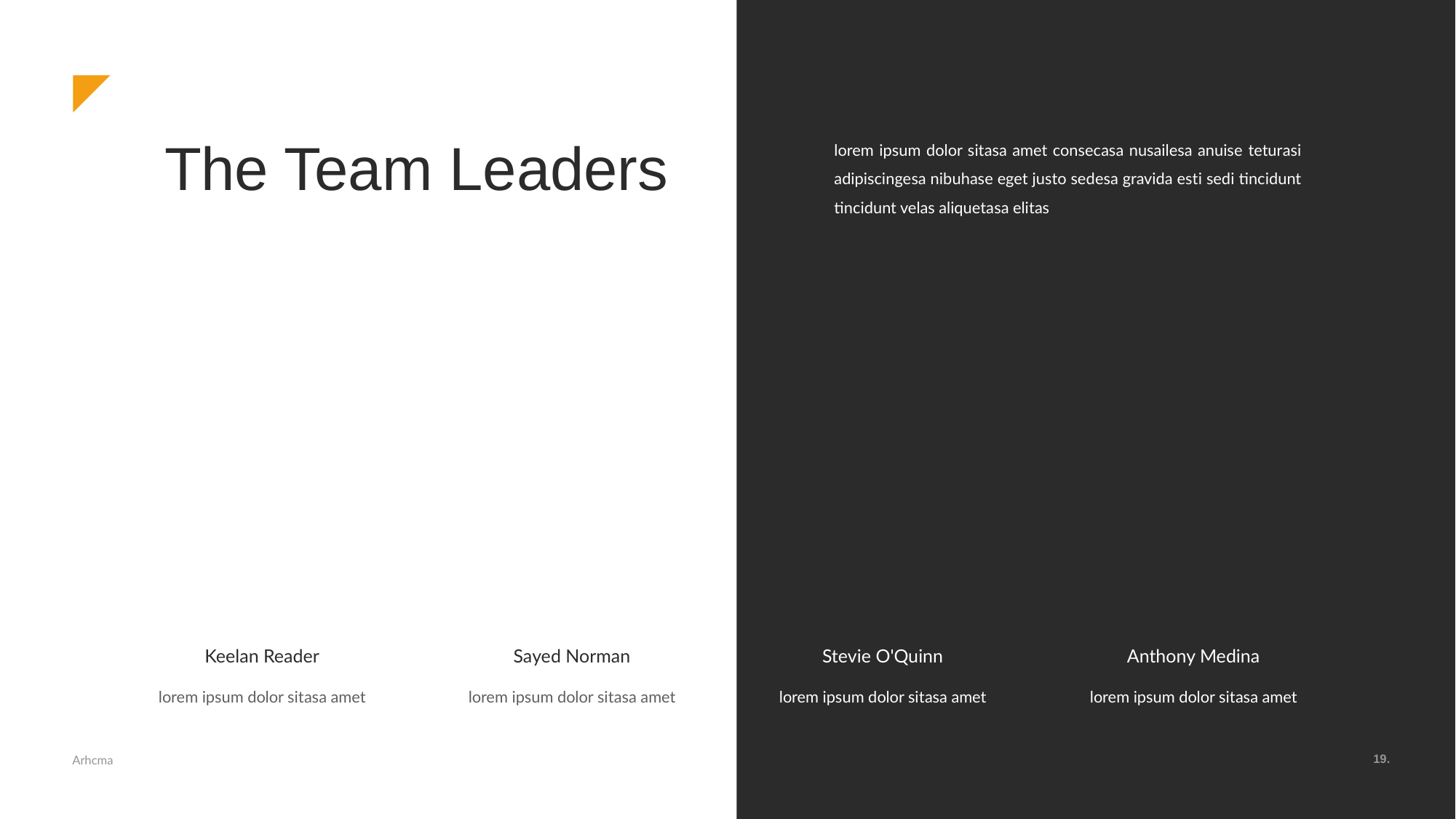

lorem ipsum dolor sitasa amet consecasa nusailesa anuise teturasi adipiscingesa nibuhase eget justo sedesa gravida esti sedi tincidunt tincidunt velas aliquetasa elitas
The Team Leaders

Keelan Reader
lorem ipsum dolor sitasa amet
Sayed Norman
lorem ipsum dolor sitasa amet
Stevie O'Quinn
lorem ipsum dolor sitasa amet
Anthony Medina
lorem ipsum dolor sitasa amet
19.
Arhcma